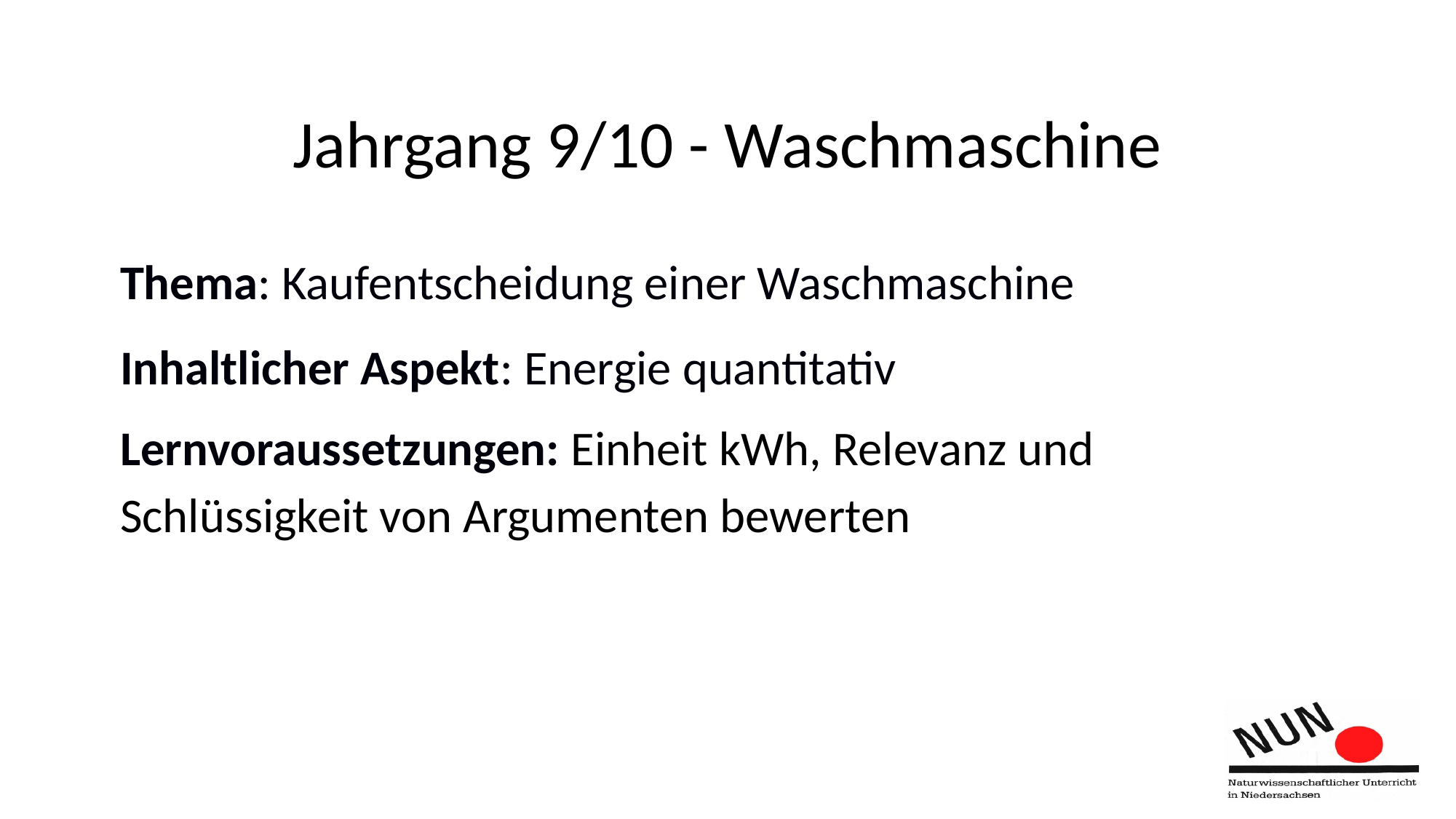

# Jahrgang 9/10 - Waschmaschine
Thema: Kaufentscheidung einer Waschmaschine
Inhaltlicher Aspekt: Energie quantitativ
Lernvoraussetzungen: Einheit kWh, Relevanz und Schlüssigkeit von Argumenten bewerten